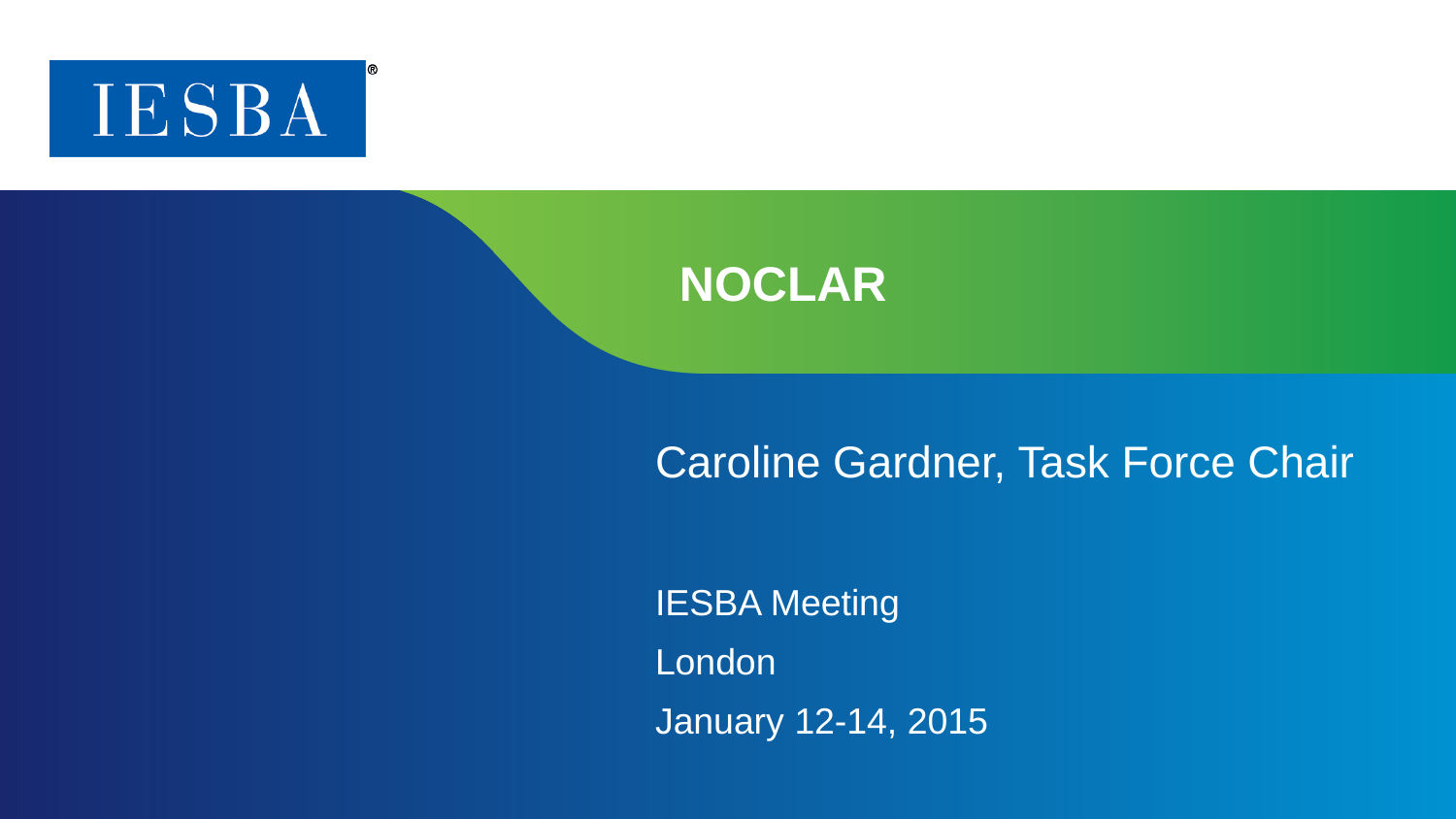

# NOCLAR
Caroline Gardner, Task Force Chair
IESBA Meeting
London
January 12-14, 2015